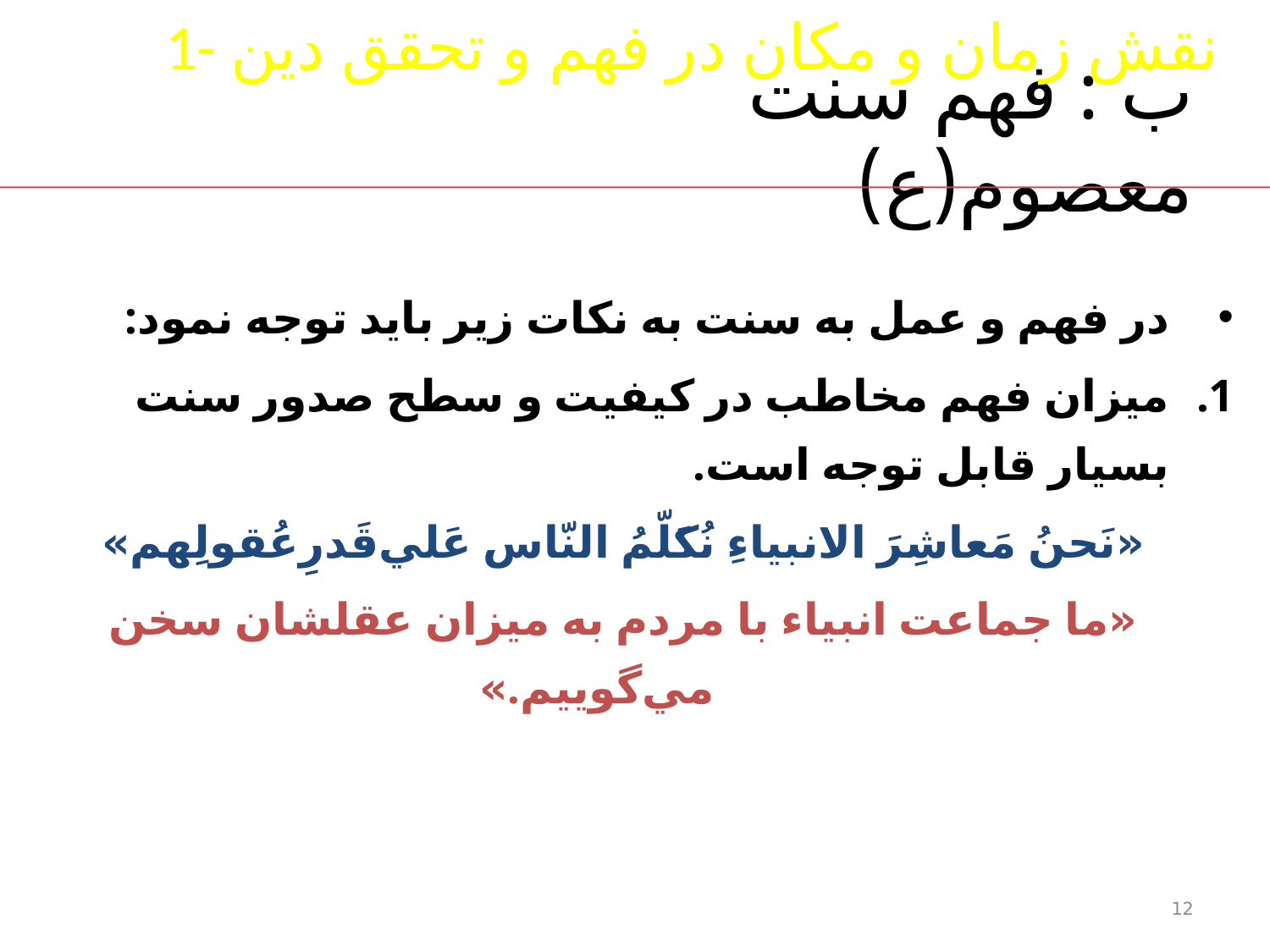

1- نقش زمان و مكان در فهم و تحقق دين
# ب : فهم سنت معصوم(ع)

در فهم و عمل به سنت به نكات زير بايد توجه نمود:
ميزان فهم مخاطب در كيفيت و سطح صدور سنت بسيار قابل توجه است.
«نَحنُ مَعاشِرَ الانبياءِ نُك‍َلّمُ النّاس عَلي‌قَدرِعُقولِهم»
«ما جماعت انبياء با مردم به ميزان عقلشان سخن مي‌گوييم.»

12